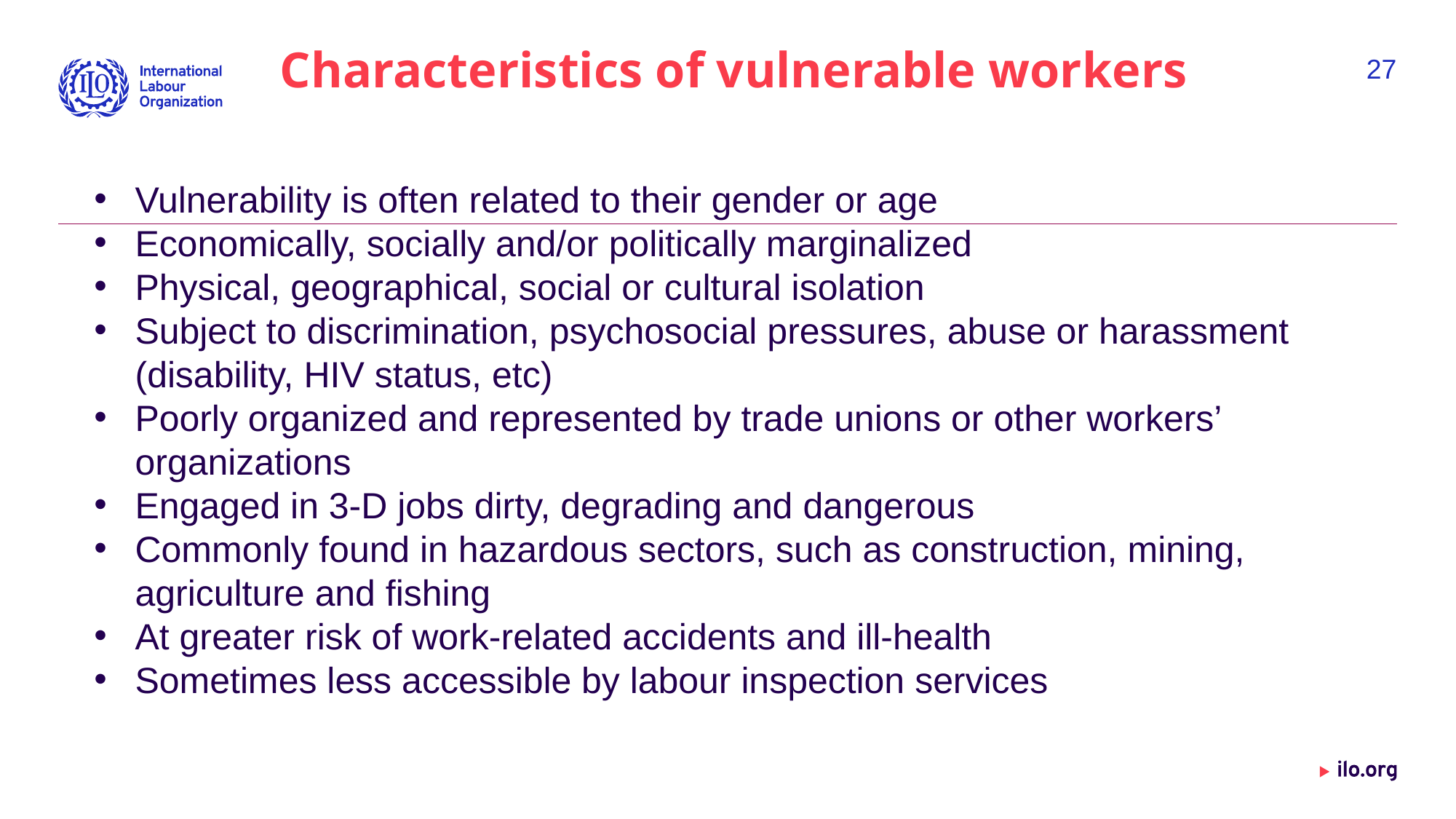

Characteristics of vulnerable workers
27

Vulnerability is often related to their gender or age
Economically, socially and/or politically marginalized
Physical, geographical, social or cultural isolation
Subject to discrimination, psychosocial pressures, abuse or harassment (disability, HIV status, etc)
Poorly organized and represented by trade unions or other workers’ organizations
Engaged in 3-D jobs dirty, degrading and dangerous
Commonly found in hazardous sectors, such as construction, mining, agriculture and fishing
At greater risk of work-related accidents and ill-health
Sometimes less accessible by labour inspection services
Date: Monday / 01 / October / 2019